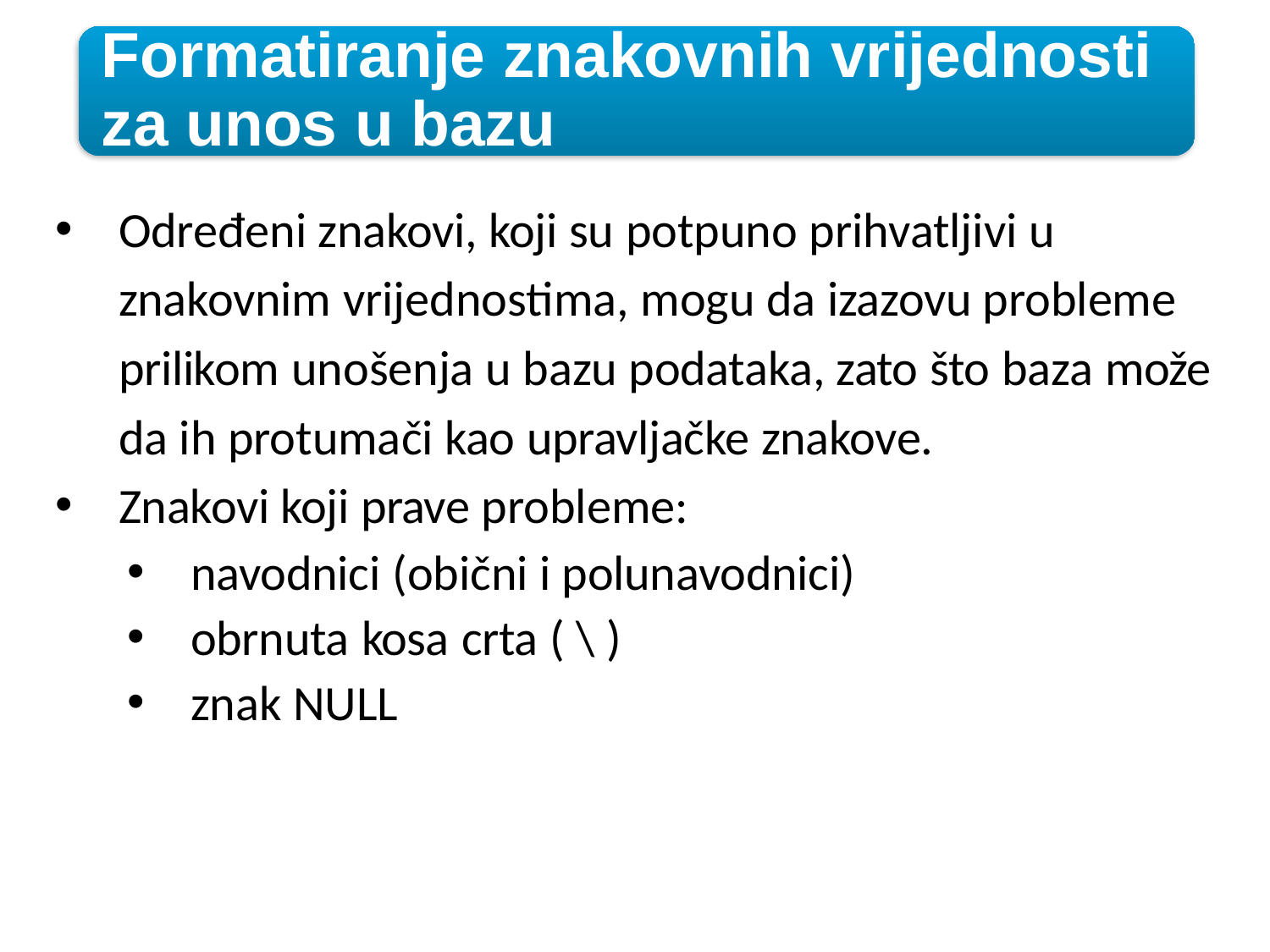

Formatiranje znakovnih vrijednosti za unos u bazu
Određeni znakovi, koji su potpuno prihvatljivi u znakovnim vrijednostima, mogu da izazovu probleme prilikom unošenja u bazu podataka, zato što baza može da ih protumači kao upravljačke znakove.
Znakovi koji prave probleme:
navodnici (obični i polunavodnici)
obrnuta kosa crta ( \ )
znak NULL